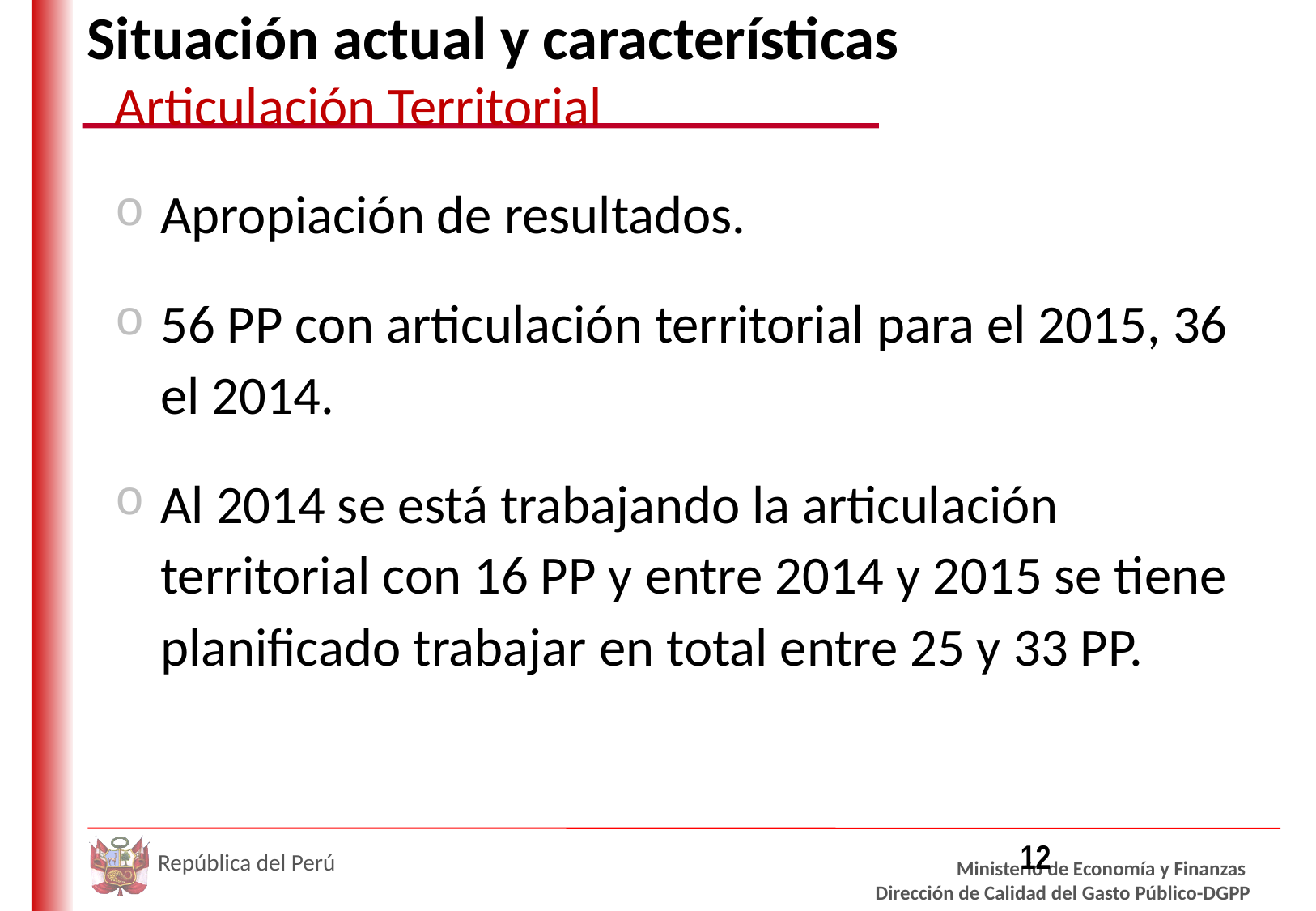

# Situación actual y características
Articulación Territorial
Apropiación de resultados.
56 PP con articulación territorial para el 2015, 36 el 2014.
Al 2014 se está trabajando la articulación territorial con 16 PP y entre 2014 y 2015 se tiene planificado trabajar en total entre 25 y 33 PP.
12